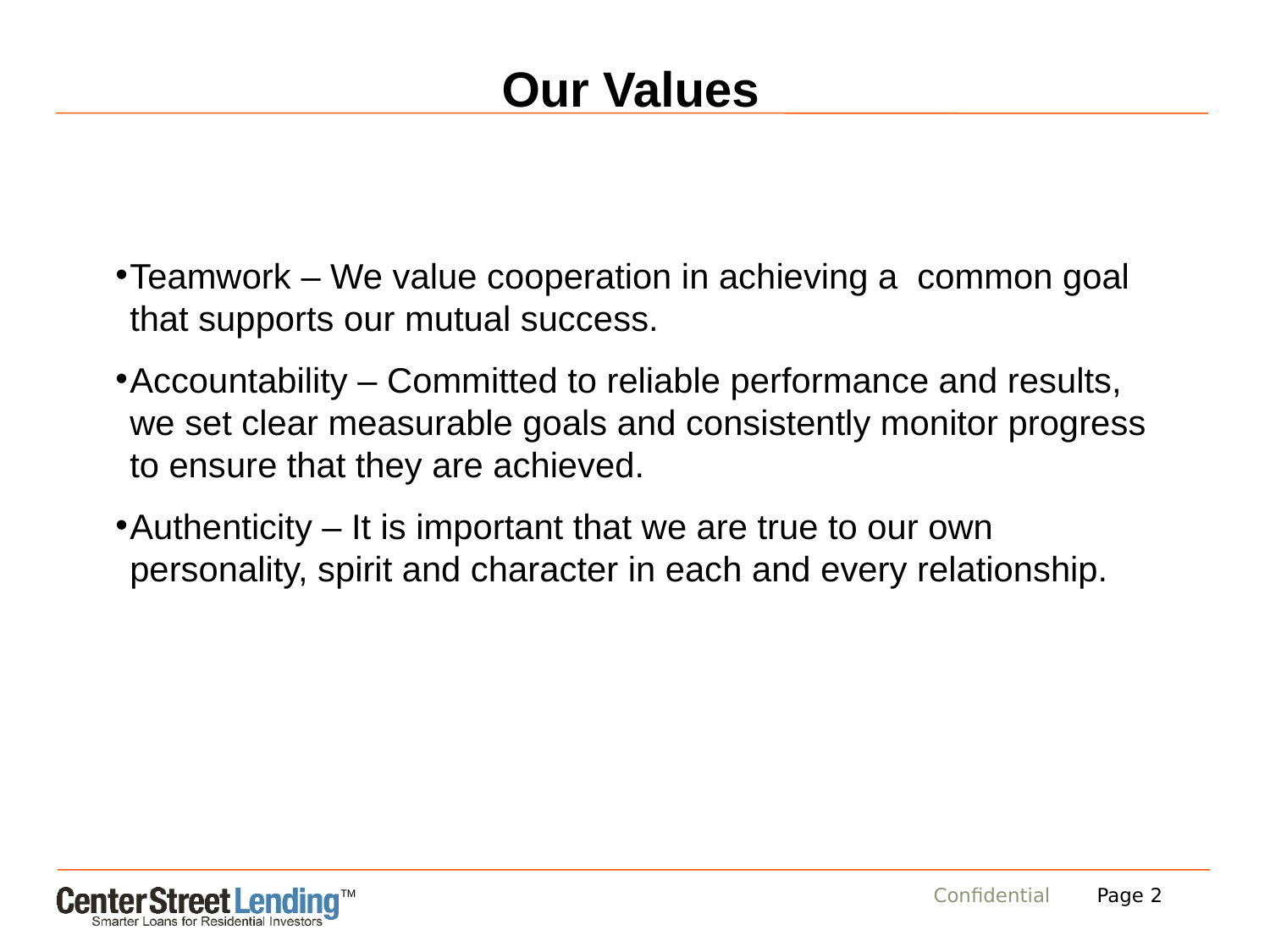

# Our Values

Teamwork – We value cooperation in achieving a  common goal that supports our mutual success.
Accountability – Committed to reliable performance and results, we set clear measurable goals and consistently monitor progress to ensure that they are achieved.
Authenticity – It is important that we are true to our own personality, spirit and character in each and every relationship.